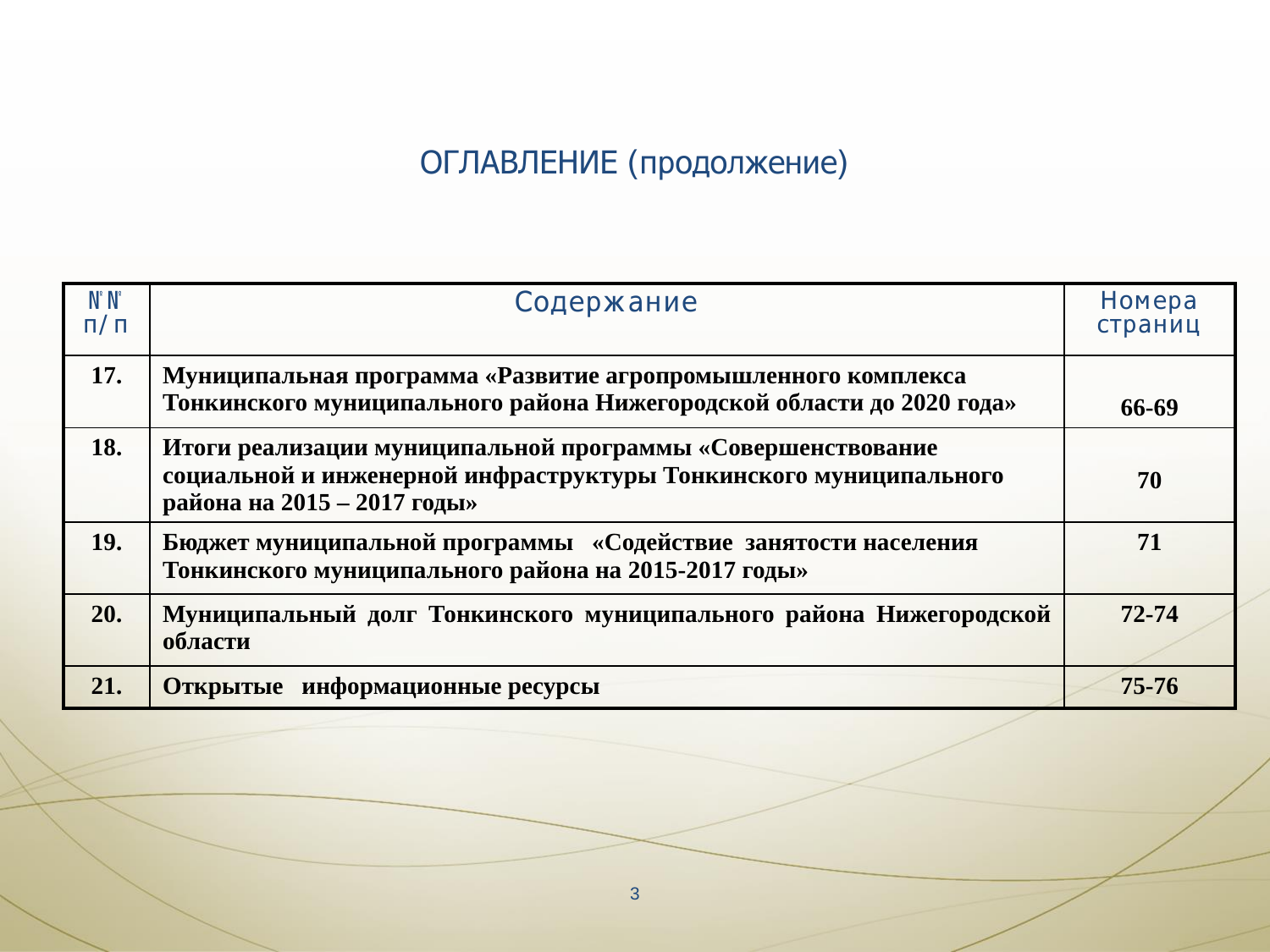

ОГЛАВЛЕНИЕ (продолжение)
| №№ п/п | Содержание | Номера страниц |
| --- | --- | --- |
| 17. | Муниципальная программа «Развитие агропромышленного комплекса Тонкинского муниципального района Нижегородской области до 2020 года» | 66-69 |
| 18. | Итоги реализации муниципальной программы «Совершенствование социальной и инженерной инфраструктуры Тонкинского муниципального района на 2015 – 2017 годы» | 70 |
| 19. | Бюджет муниципальной программы «Содействие занятости населения Тонкинского муниципального района на 2015-2017 годы» | 71 |
| 20. | Муниципальный долг Тонкинского муниципального района Нижегородской области | 72-74 |
| 21. | Открытые информационные ресурсы | 75-76 |
3